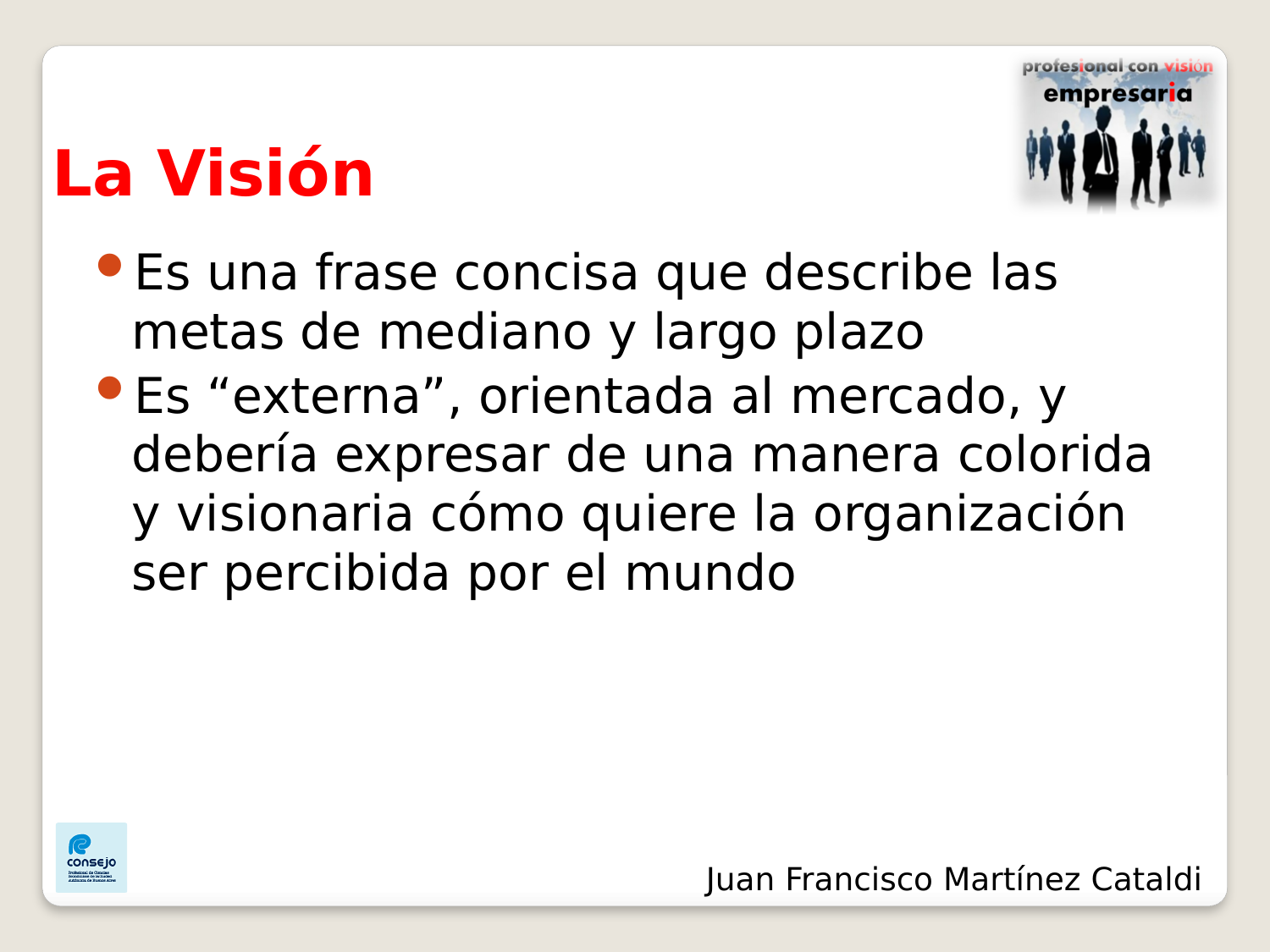

La Visión
Es una frase concisa que describe las metas de mediano y largo plazo
Es “externa”, orientada al mercado, y debería expresar de una manera colorida y visionaria cómo quiere la organización ser percibida por el mundo
Juan Francisco Martínez Cataldi